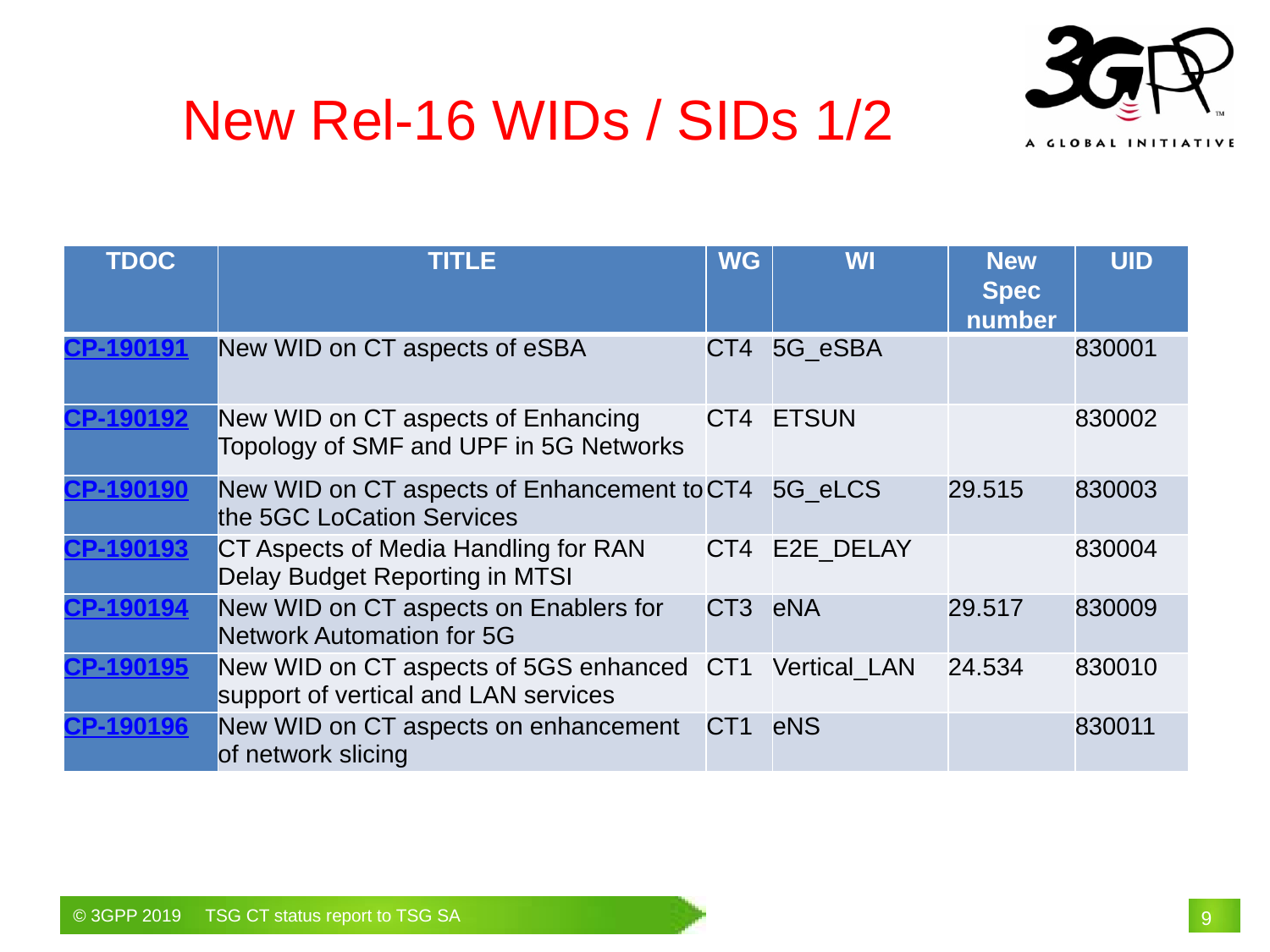

New Rel-16 WIDs / SIDs 1/2

| TDOC | TITLE | WG | WI | New Spec number | UID |
| --- | --- | --- | --- | --- | --- |
| CP-190191 | New WID on CT aspects of eSBA | CT4 | 5G\_eSBA |  | 830001 |
| CP-190192 | New WID on CT aspects of Enhancing Topology of SMF and UPF in 5G Networks | CT4 | ETSUN |  | 830002 |
| CP-190190 | New WID on CT aspects of Enhancement to the 5GC LoCation Services | CT4 | 5G\_eLCS | 29.515 | 830003 |
| CP-190193 | CT Aspects of Media Handling for RAN Delay Budget Reporting in MTSI | CT4 | E2E\_DELAY |  | 830004 |
| CP-190194 | New WID on CT aspects on Enablers for Network Automation for 5G | CT3 | eNA | 29.517 | 830009 |
| CP-190195 | New WID on CT aspects of 5GS enhanced support of vertical and LAN services | CT1 | Vertical\_LAN | 24.534 | 830010 |
| CP-190196 | New WID on CT aspects on enhancement of network slicing | CT1 | eNS |  | 830011 |

# 9